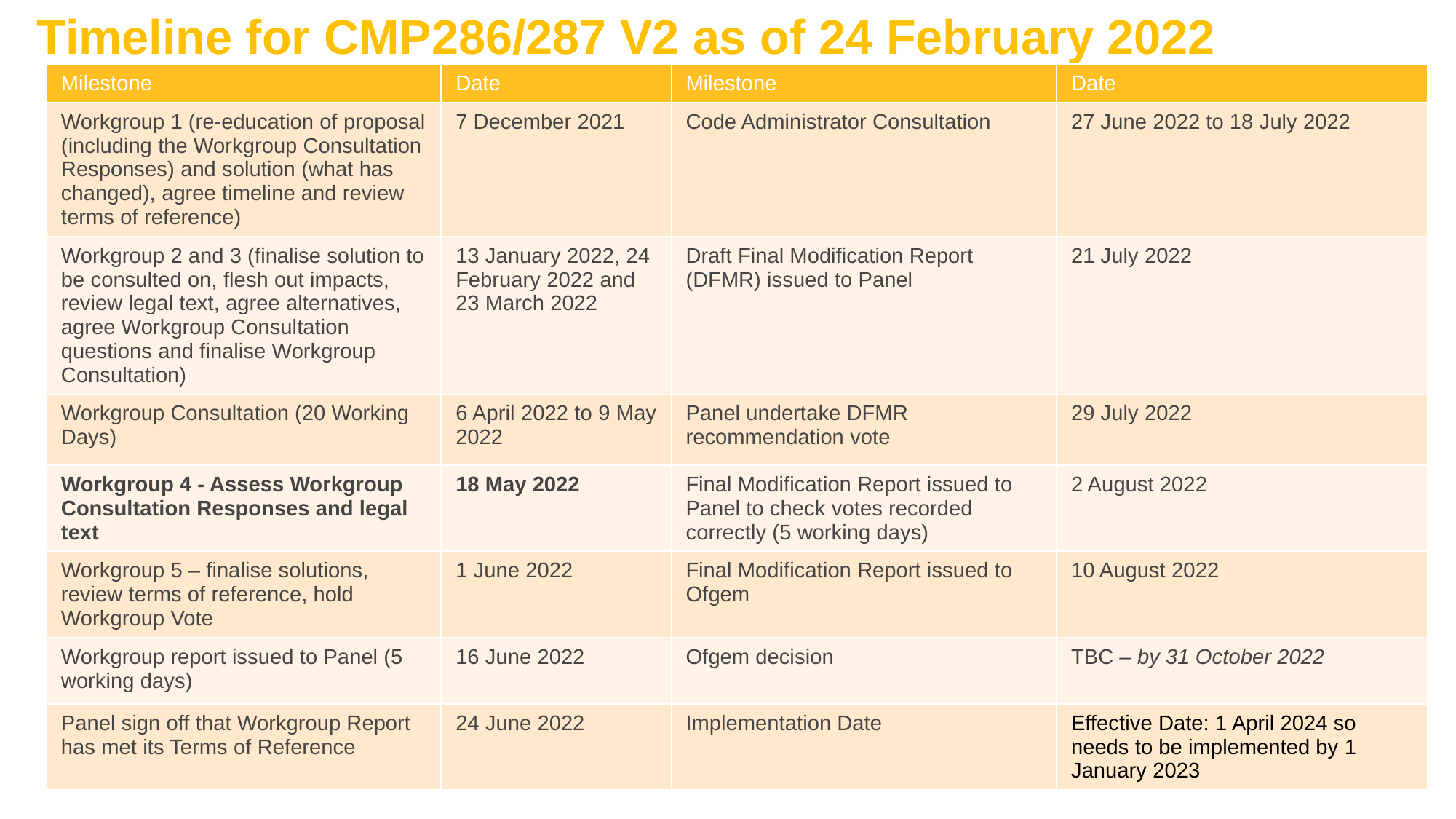

# Timeline for CMP286/287 V2 as of 24 February 2022
| Milestone | Date | Milestone | Date |
| --- | --- | --- | --- |
| Workgroup 1 (re-education of proposal (including the Workgroup Consultation Responses) and solution (what has changed), agree timeline and review terms of reference) | 7 December 2021 | Code Administrator Consultation | 27 June 2022 to 18 July 2022 |
| Workgroup 2 and 3 (finalise solution to be consulted on, flesh out impacts, review legal text, agree alternatives, agree Workgroup Consultation questions and finalise Workgroup Consultation) | 13 January 2022, 24 February 2022 and 23 March 2022 | Draft Final Modification Report (DFMR) issued to Panel | 21 July 2022 |
| Workgroup Consultation (20 Working Days) | 6 April 2022 to 9 May 2022 | Panel undertake DFMR recommendation vote | 29 July 2022 |
| Workgroup 4 - Assess Workgroup Consultation Responses and legal text | 18 May 2022 | Final Modification Report issued to Panel to check votes recorded correctly (5 working days) | 2 August 2022 |
| Workgroup 5 – finalise solutions, review terms of reference, hold Workgroup Vote | 1 June 2022 | Final Modification Report issued to Ofgem | 10 August 2022 |
| Workgroup report issued to Panel (5 working days) | 16 June 2022 | Ofgem decision | TBC – by 31 October 2022 |
| Panel sign off that Workgroup Report has met its Terms of Reference | 24 June 2022 | Implementation Date | Effective Date: 1 April 2024 so needs to be implemented by 1 January 2023 |